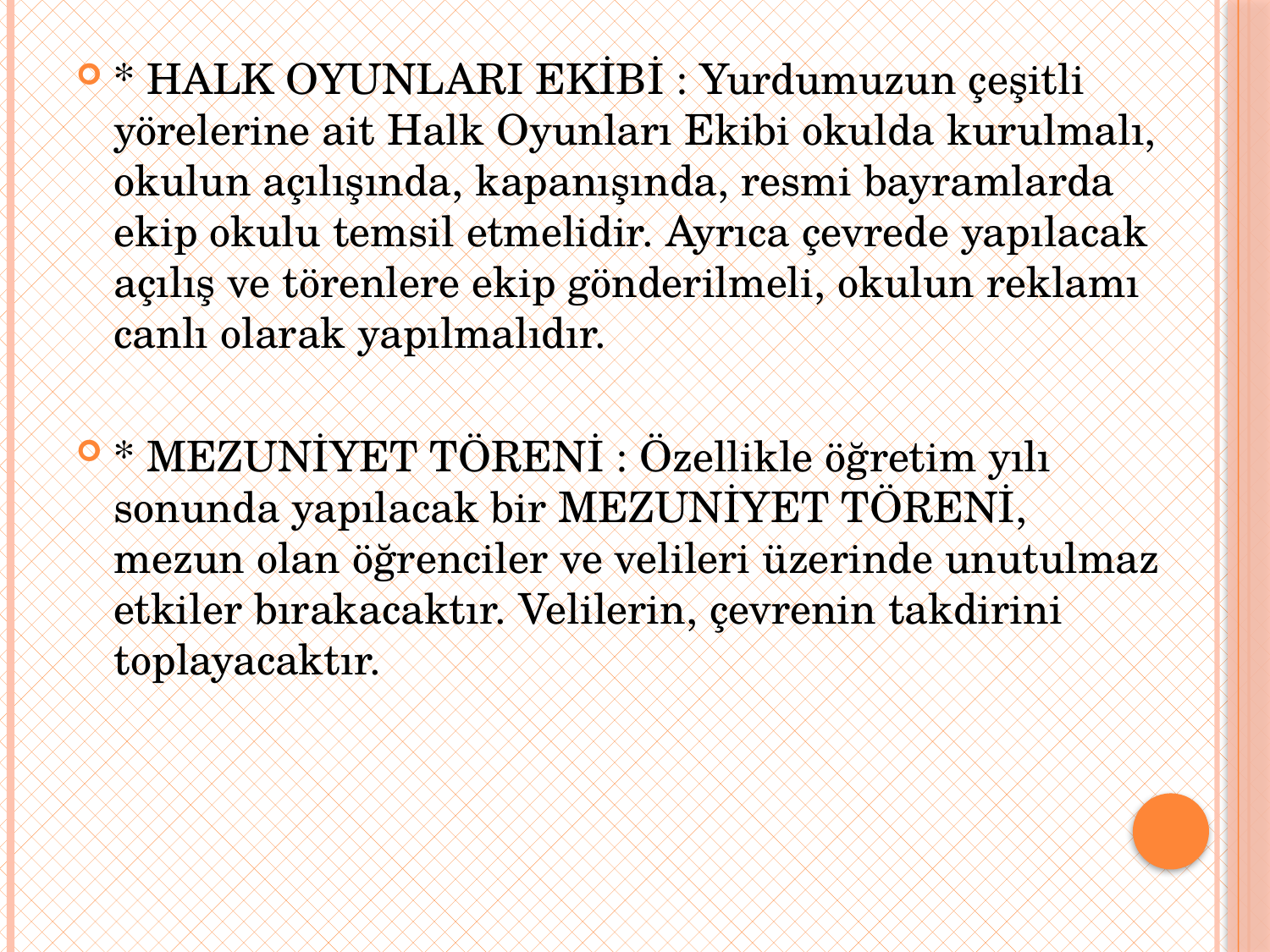

* HALK OYUNLARI EKİBİ : Yurdumuzun çeşitli yörelerine ait Halk Oyunları Ekibi okulda kurulmalı, okulun açılışında, kapanışında, resmi bayramlarda ekip okulu temsil etmelidir. Ayrıca çevrede yapılacak açılış ve törenlere ekip gönderilmeli, okulun reklamı canlı olarak yapılmalıdır.

* MEZUNİYET TÖRENİ : Özellikle öğretim yılı sonunda yapılacak bir MEZUNİYET TÖRENİ, mezun olan öğrenciler ve velileri üzerinde unutulmaz etkiler bırakacaktır. Velilerin, çevrenin takdirini toplayacaktır.